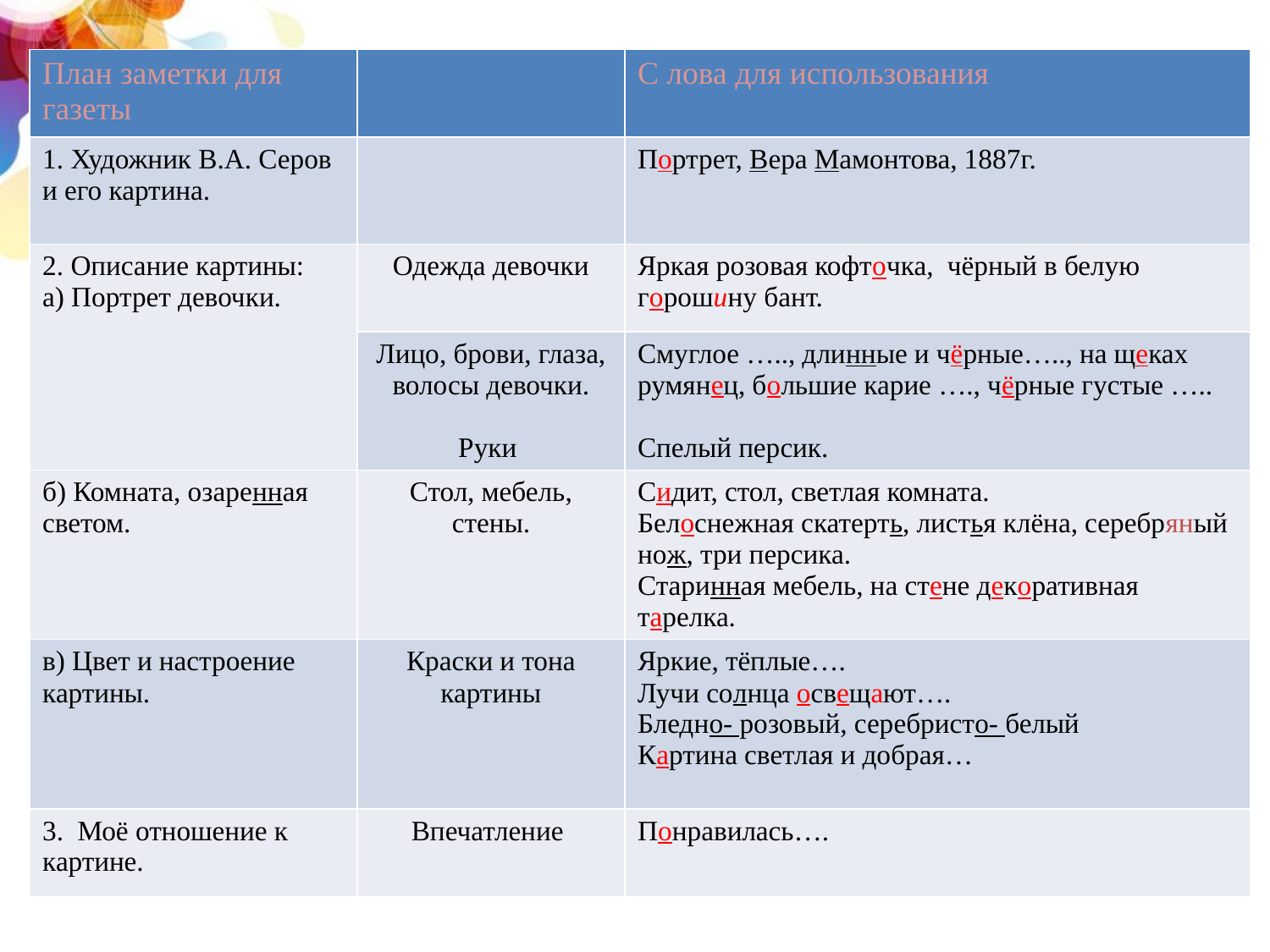

| План заметки для газеты |  | С лова для использования |
| --- | --- | --- |
| 1. Художник В.А. Серов и его картина. |  | Портрет, Вера Мамонтова, 1887г. |
| 2. Описание картины: а) Портрет девочки. | Одежда девочки | Яркая розовая кофточка, чёрный в белую горошину бант. |
|  | Лицо, брови, глаза, волосы девочки. Руки | Смуглое ….., длинные и чёрные….., на щеках румянец, большие карие …., чёрные густые ….. Спелый персик. |
| б) Комната, озаренная светом. | Стол, мебель, стены. | Сидит, стол, светлая комната. Белоснежная скатерть, листья клёна, серебряный нож, три персика. Старинная мебель, на стене декоративная тарелка. |
| в) Цвет и настроение картины. | Краски и тона картины | Яркие, тёплые…. Лучи солнца освещают…. Бледно- розовый, серебристо- белый Картина светлая и добрая… |
| 3. Моё отношение к картине. | Впечатление | Понравилась…. |